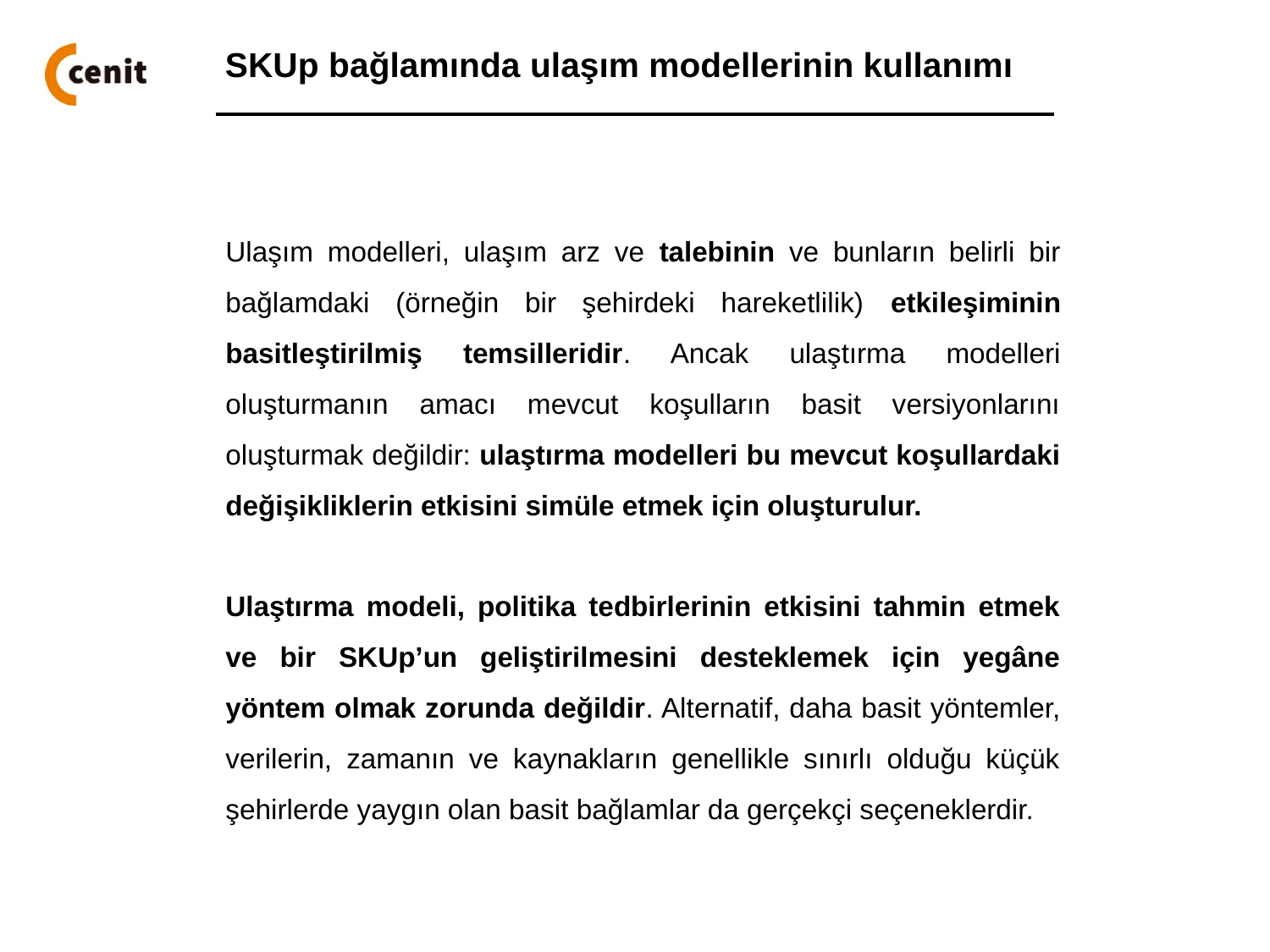

SKUp bağlamında ulaşım modellerinin kullanımı
Ulaşım modelleri, ulaşım arz ve talebinin ve bunların belirli bir bağlamdaki (örneğin bir şehirdeki hareketlilik) etkileşiminin basitleştirilmiş temsilleridir. Ancak ulaştırma modelleri oluşturmanın amacı mevcut koşulların basit versiyonlarını oluşturmak değildir: ulaştırma modelleri bu mevcut koşullardaki değişikliklerin etkisini simüle etmek için oluşturulur.

Ulaştırma modeli, politika tedbirlerinin etkisini tahmin etmek ve bir SKUp’un geliştirilmesini desteklemek için yegâne yöntem olmak zorunda değildir. Alternatif, daha basit yöntemler, verilerin, zamanın ve kaynakların genellikle sınırlı olduğu küçük şehirlerde yaygın olan basit bağlamlar da gerçekçi seçeneklerdir.